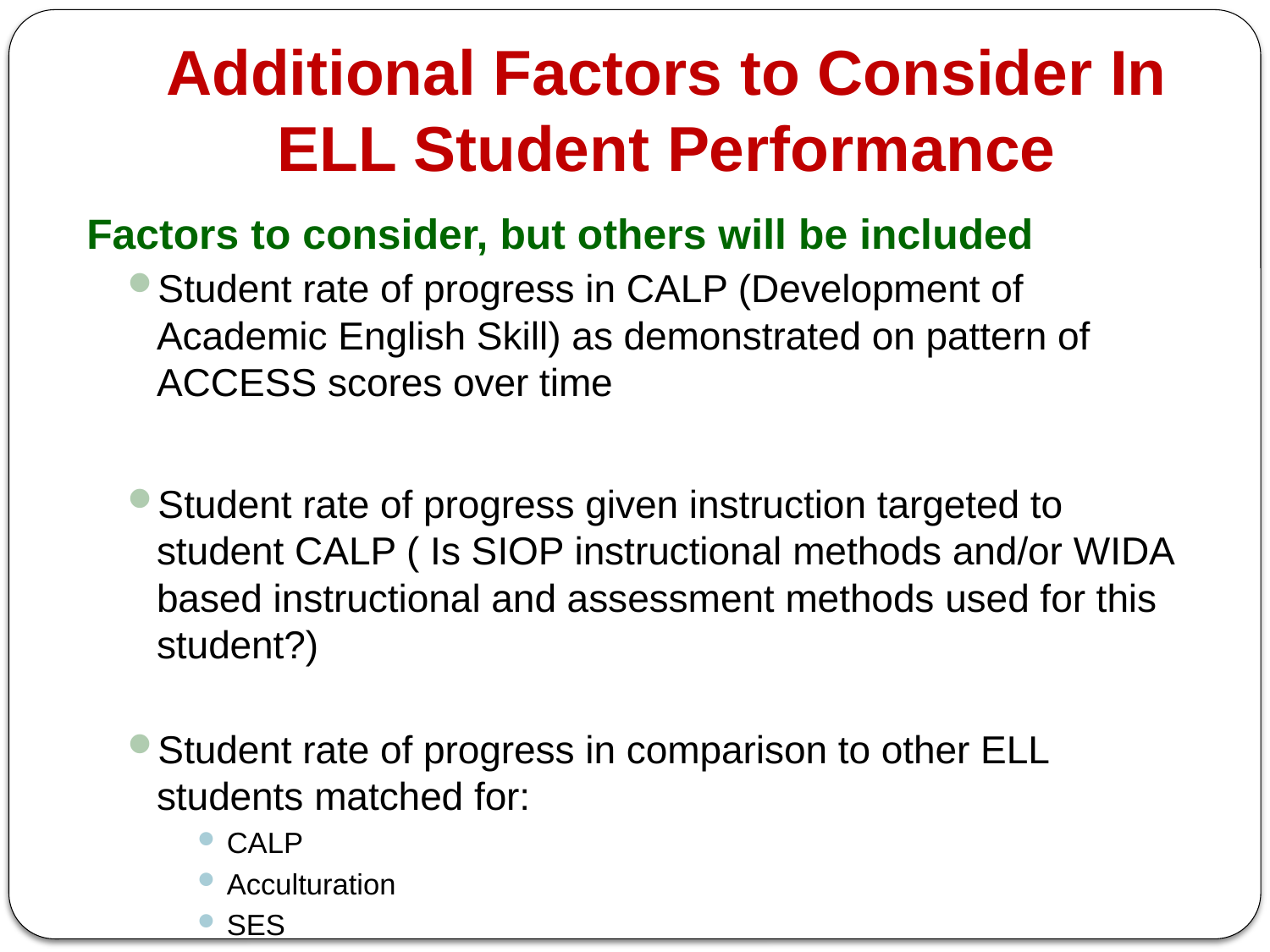

# Additional Factors to Consider In ELL Student Performance
Factors to consider, but others will be included
Student rate of progress in CALP (Development of Academic English Skill) as demonstrated on pattern of ACCESS scores over time

Student rate of progress given instruction targeted to student CALP ( Is SIOP instructional methods and/or WIDA based instructional and assessment methods used for this student?)

Student rate of progress in comparison to other ELL students matched for:
CALP
Acculturation
SES